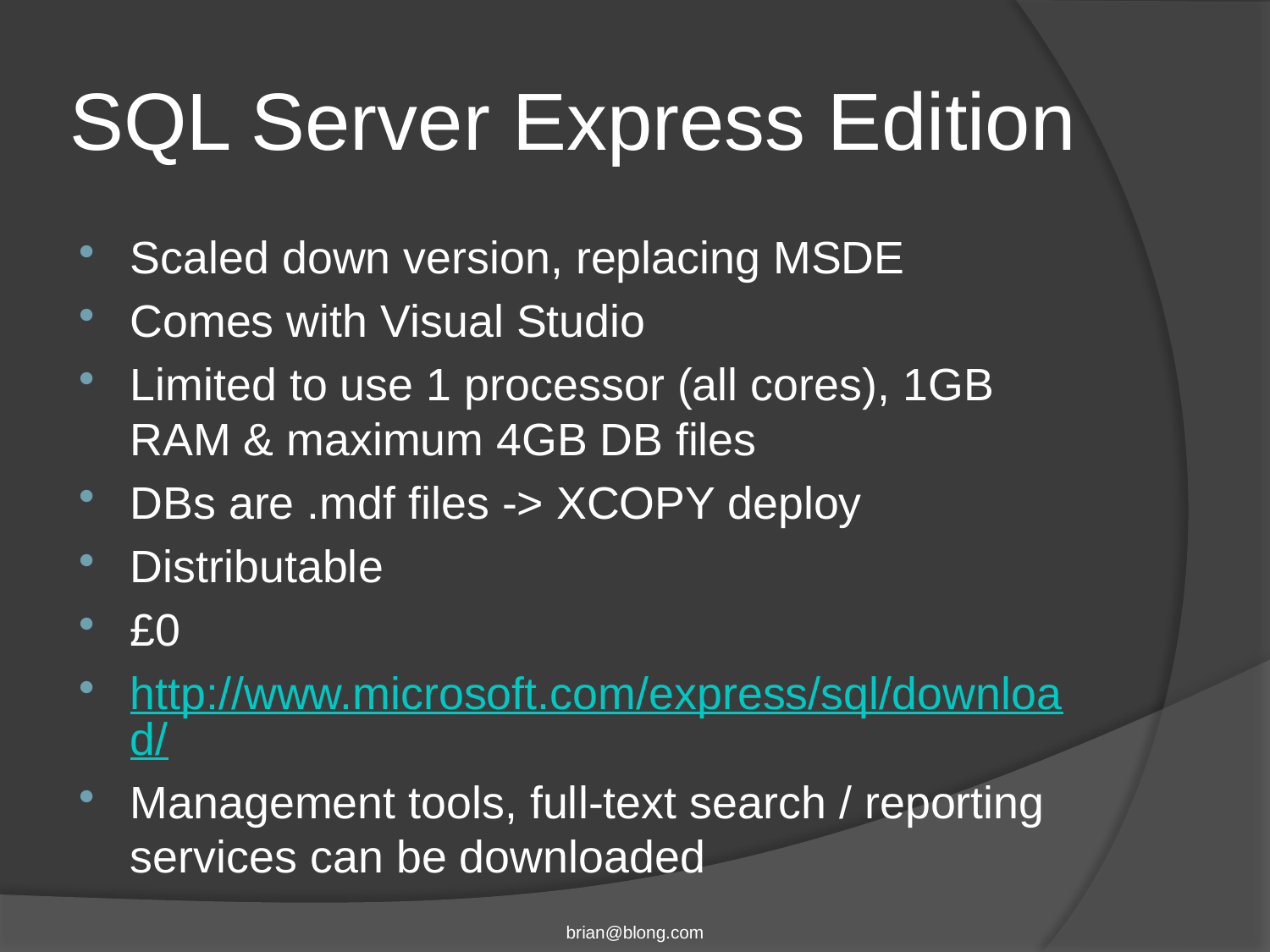

# SQL Server Express Edition
Scaled down version, replacing MSDE
Comes with Visual Studio
Limited to use 1 processor (all cores), 1GB RAM & maximum 4GB DB files
DBs are .mdf files -> XCOPY deploy
Distributable
£0
http://www.microsoft.com/express/sql/download/
Management tools, full-text search / reporting services can be downloaded
brian@blong.com